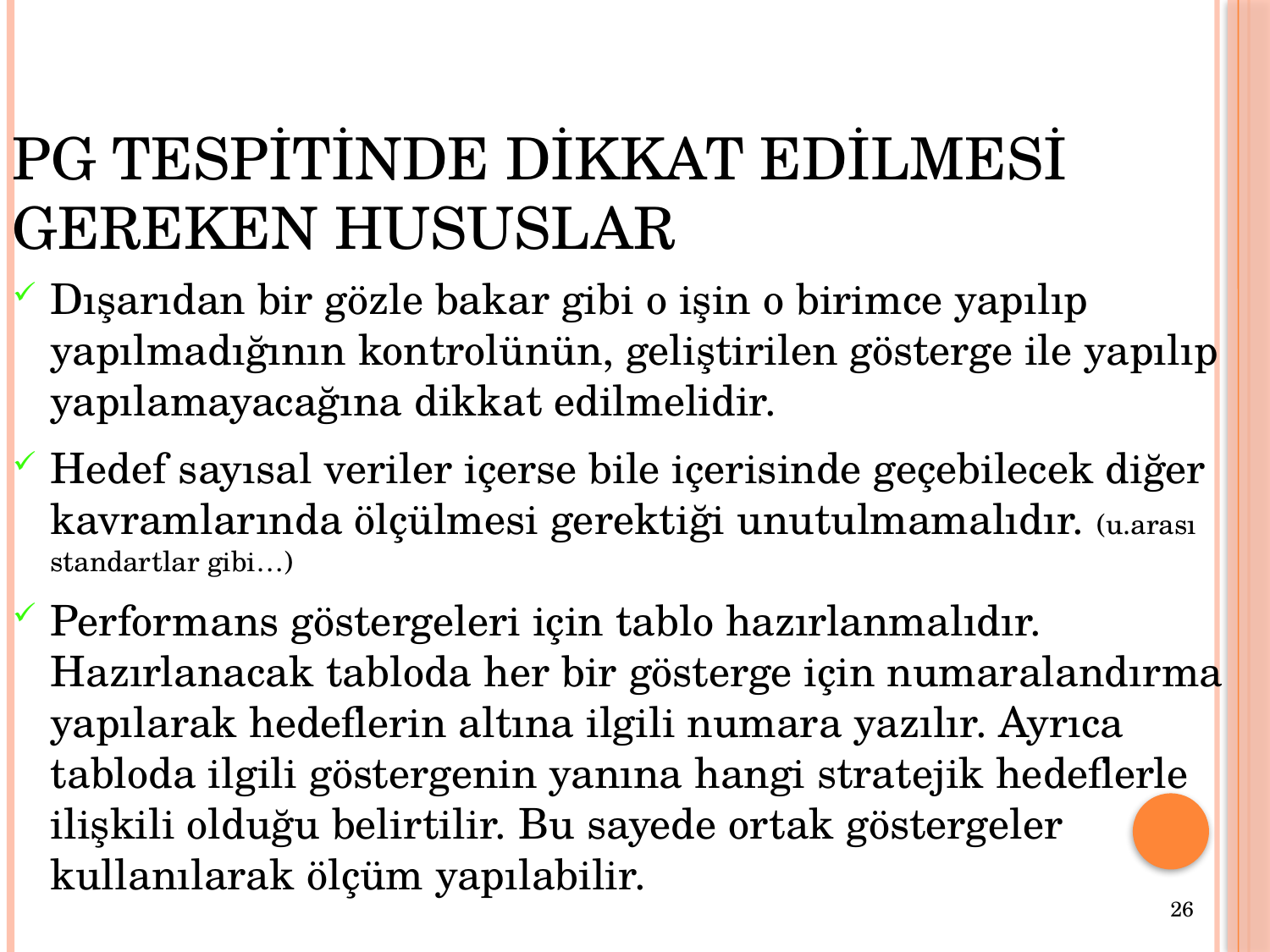

PG Tespitinde Dikkat Edilmesi Gereken Hususlar
Dışarıdan bir gözle bakar gibi o işin o birimce yapılıp yapılmadığının kontrolünün, geliştirilen gösterge ile yapılıp yapılamayacağına dikkat edilmelidir.

Hedef sayısal veriler içerse bile içerisinde geçebilecek diğer kavramlarında ölçülmesi gerektiği unutulmamalıdır. (u.arası standartlar gibi…)

Performans göstergeleri için tablo hazırlanmalıdır. Hazırlanacak tabloda her bir gösterge için numaralandırma yapılarak hedeflerin altına ilgili numara yazılır. Ayrıca tabloda ilgili göstergenin yanına hangi stratejik hedeflerle ilişkili olduğu belirtilir. Bu sayede ortak göstergeler kullanılarak ölçüm yapılabilir.
26